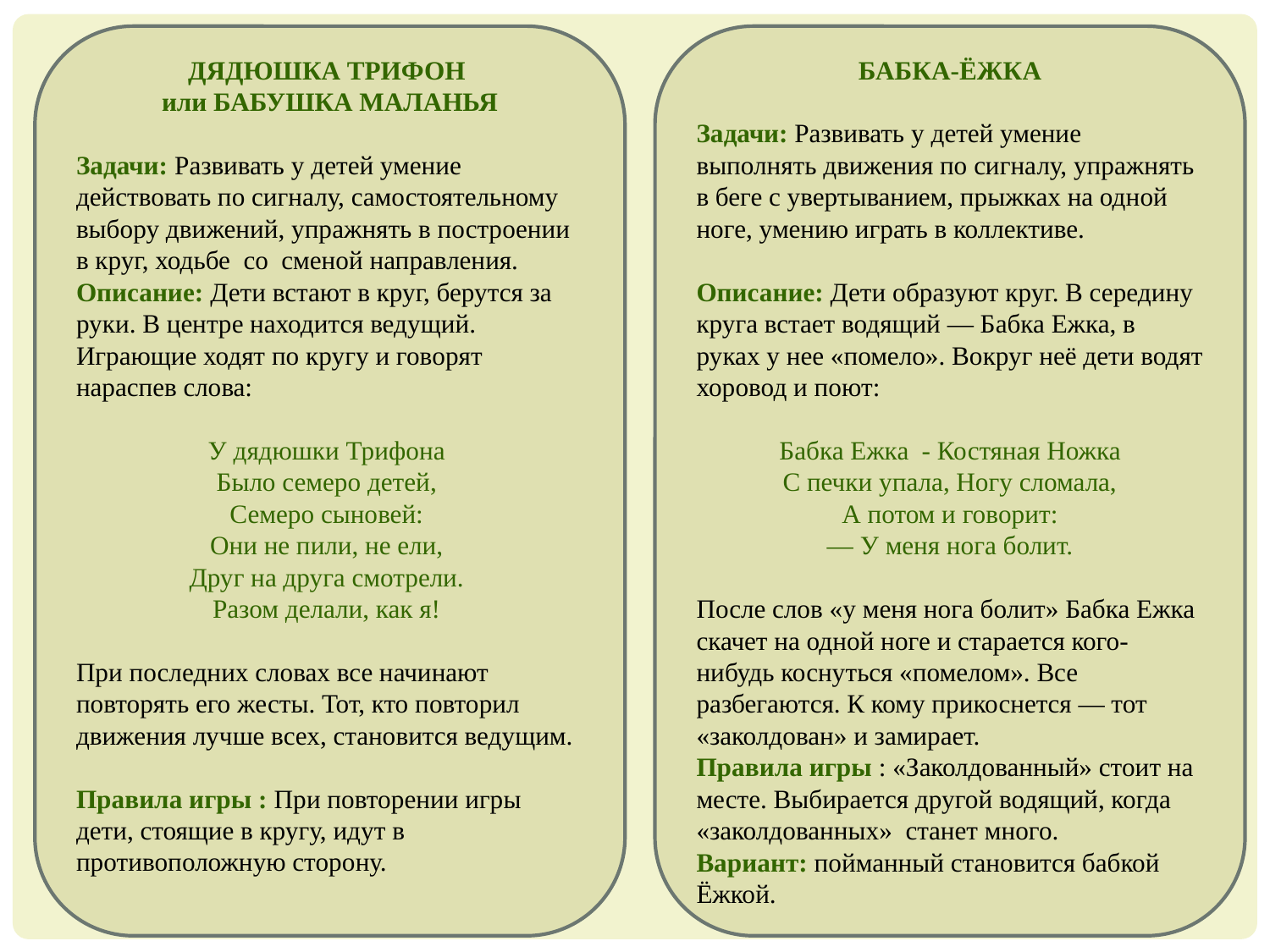

ДЯДЮШКА ТРИФОН
или БАБУШКА МАЛАНЬЯ

Задачи: Развивать у детей умение действовать по сигналу, самостоятельному выбору движений, упражнять в построении в круг, ходьбе  со  сменой направления.
Описание: Дети встают в круг, берутся за руки. В центре находится ведущий. Играющие ходят по кругу и говорят нараспев слова:
У дядюшки Трифона 
Было семеро детей, 
Семеро сыновей: 
Они не пили, не ели, 
Друг на друга смотрели. 
Разом делали, как я!

При последних словах все начинают повторять его жесты. Тот, кто повторил движения лучше всех, становится ведущим.
 
Правила игры : При повторении игры дети, стоящие в кругу, идут в противоположную сторону.

БАБКА-ЁЖКА

Задачи: Развивать у детей умение выполнять движения по сигналу, упражнять в беге с увертыванием, прыжках на одной ноге, умению играть в коллективе.

Описание: Дети образуют круг. В середину круга встает водящий — Бабка Ежка, в руках у нее «помело». Вокруг неё дети водят хоровод и поют:
 
Бабка Ежка  - Костяная Ножка
 С печки упала, Ногу сломала,
А потом и говорит:
 — У меня нога болит.

После слов «у меня нога болит» Бабка Ежка скачет на одной ноге и старается кого-нибудь коснуться «помелом». Все разбегаются. К кому прикоснется — тот «заколдован» и замирает.
Правила игры : «Заколдованный» стоит на месте. Выбирается другой водящий, когда «заколдованных»  станет много.
Вариант: пойманный становится бабкой Ёжкой.